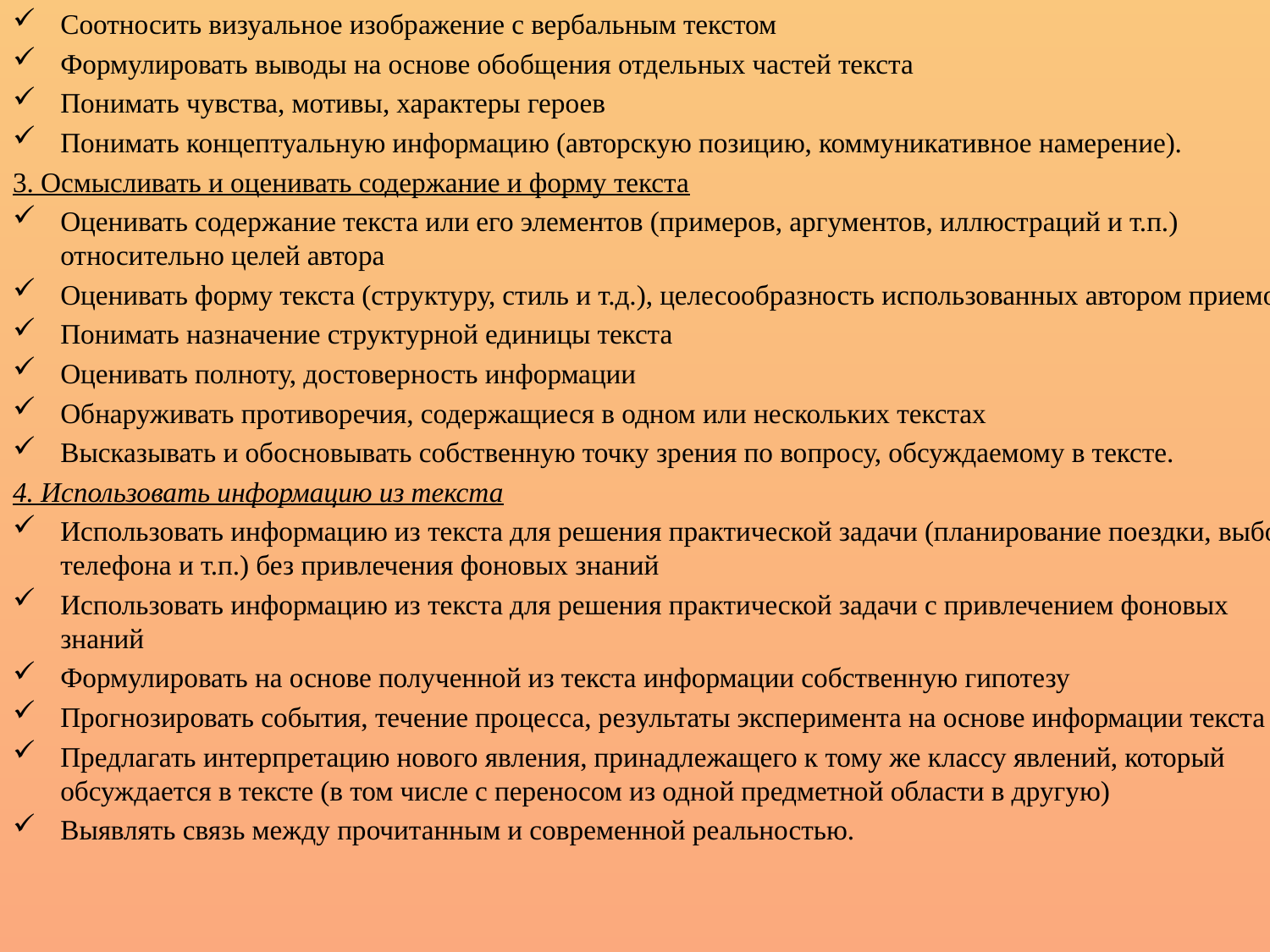

Соотносить визуальное изображение с вербальным текстом
Формулировать выводы на основе обобщения отдельных частей текста
Понимать чувства, мотивы, характеры героев
Понимать концептуальную информацию (авторскую позицию, коммуникативное намерение).
3. Осмысливать и оценивать содержание и форму текста
Оценивать содержание текста или его элементов (примеров, аргументов, иллюстраций и т.п.) относительно целей автора
Оценивать форму текста (структуру, стиль и т.д.), целесообразность использованных автором приемов
Понимать назначение структурной единицы текста
Оценивать полноту, достоверность информации
Обнаруживать противоречия, содержащиеся в одном или нескольких текстах
Высказывать и обосновывать собственную точку зрения по вопросу, обсуждаемому в тексте.
4. Использовать информацию из текста
Использовать информацию из текста для решения практической задачи (планирование поездки, выбор телефона и т.п.) без привлечения фоновых знаний
Использовать информацию из текста для решения практической задачи с привлечением фоновых знаний
Формулировать на основе полученной из текста информации собственную гипотезу
Прогнозировать события, течение процесса, результаты эксперимента на основе информации текста
Предлагать интерпретацию нового явления, принадлежащего к тому же классу явлений, который обсуждается в тексте (в том числе с переносом из одной предметной области в другую)
Выявлять связь между прочитанным и современной реальностью.